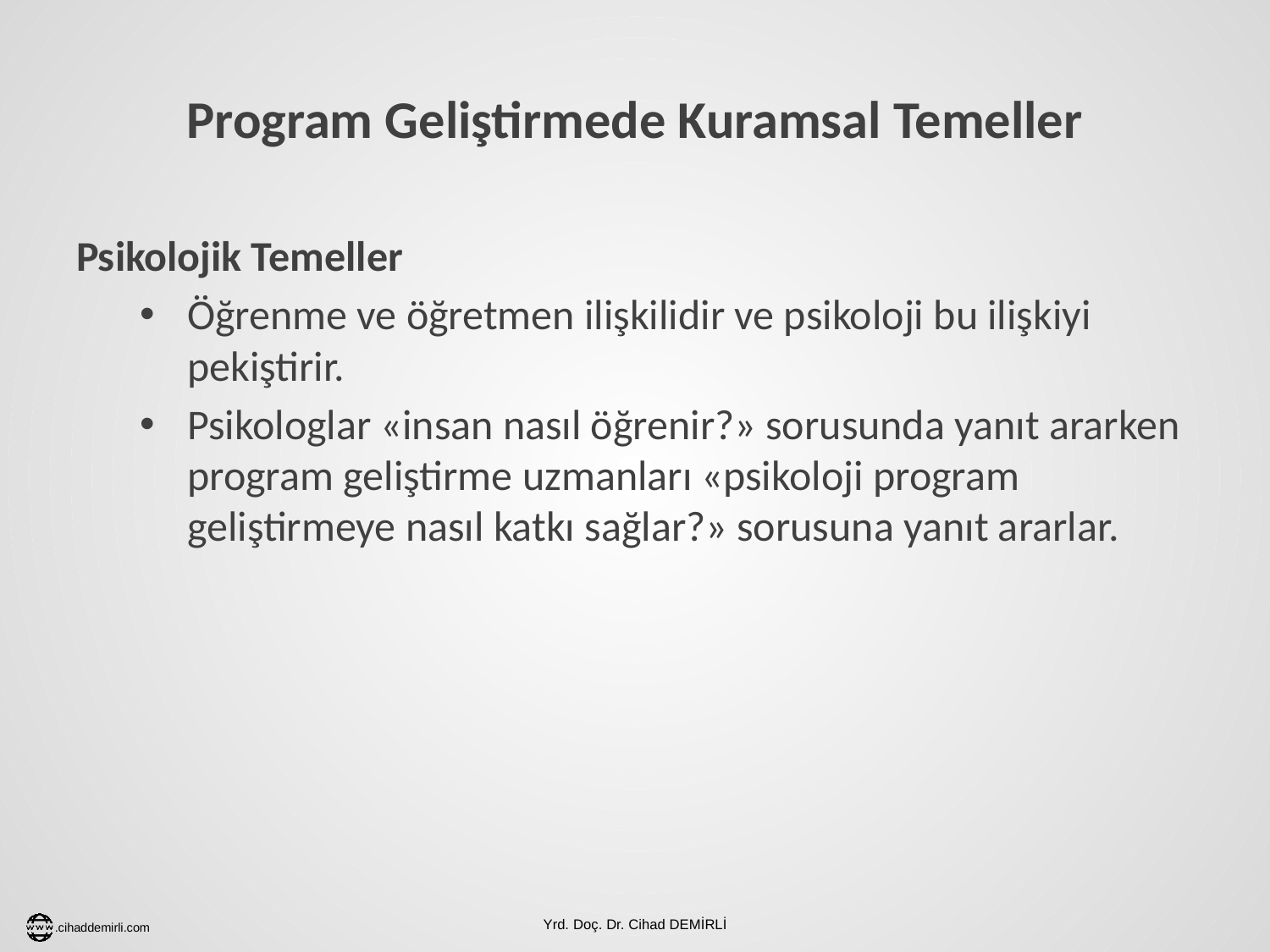

# Program Geliştirmede Kuramsal Temeller
Psikolojik Temeller
Öğrenme ve öğretmen ilişkilidir ve psikoloji bu ilişkiyi pekiştirir.
Psikologlar «insan nasıl öğrenir?» sorusunda yanıt ararken program geliştirme uzmanları «psikoloji program geliştirmeye nasıl katkı sağlar?» sorusuna yanıt ararlar.